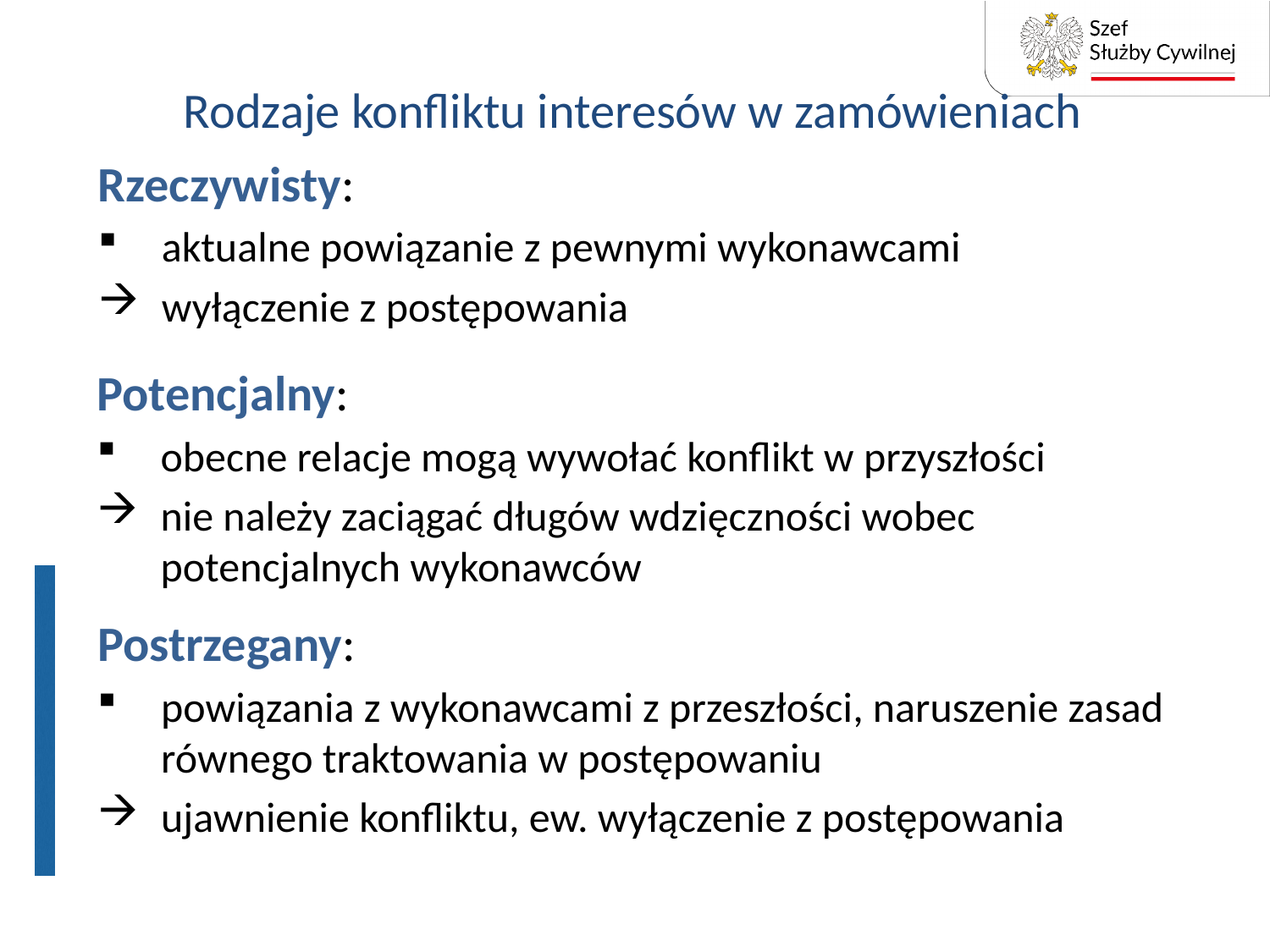

# Rodzaje konfliktu interesów w zamówieniach
Rzeczywisty:
aktualne powiązanie z pewnymi wykonawcami
wyłączenie z postępowania
Potencjalny:
obecne relacje mogą wywołać konflikt w przyszłości
nie należy zaciągać długów wdzięczności wobec potencjalnych wykonawców
Postrzegany:
powiązania z wykonawcami z przeszłości, naruszenie zasad równego traktowania w postępowaniu
ujawnienie konfliktu, ew. wyłączenie z postępowania